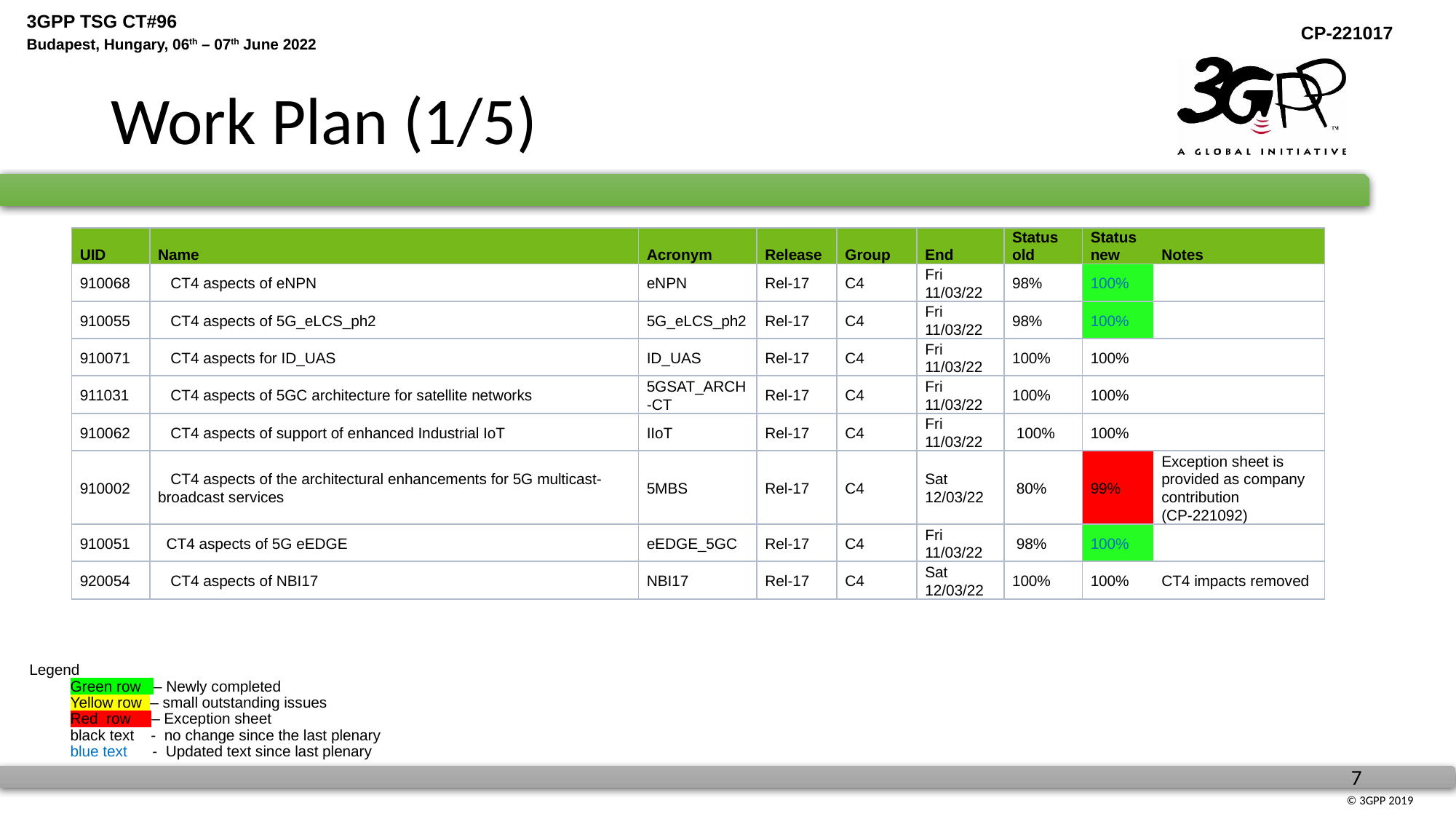

# Work Plan (1/5)
| UID | Name | Acronym | Release | Group | End | Status old | Status new | Notes |
| --- | --- | --- | --- | --- | --- | --- | --- | --- |
| 910068 | CT4 aspects of eNPN | eNPN | Rel-17 | C4 | Fri 11/03/22 | 98% | 100% |  |
| 910055 | CT4 aspects of 5G\_eLCS\_ph2 | 5G\_eLCS\_ph2 | Rel-17 | C4 | Fri 11/03/22 | 98% | 100% |  |
| 910071 | CT4 aspects for ID\_UAS | ID\_UAS | Rel-17 | C4 | Fri 11/03/22 | 100% | 100% |  |
| 911031 | CT4 aspects of 5GC architecture for satellite networks | 5GSAT\_ARCH-CT | Rel-17 | C4 | Fri 11/03/22 | 100% | 100% |  |
| 910062 | CT4 aspects of support of enhanced Industrial IoT | IIoT | Rel-17 | C4 | Fri 11/03/22 | 100% | 100% |  |
| 910002 | CT4 aspects of the architectural enhancements for 5G multicast-broadcast services | 5MBS | Rel-17 | C4 | Sat 12/03/22 | 80% | 99% | Exception sheet is provided as company contribution (CP-221092) |
| 910051 | CT4 aspects of 5G eEDGE | eEDGE\_5GC | Rel-17 | C4 | Fri 11/03/22 | 98% | 100% |  |
| 920054 | CT4 aspects of NBI17 | NBI17 | Rel-17 | C4 | Sat 12/03/22 | 100% | 100% | CT4 impacts removed |
Legend
Green row   – Newly completed
	Yellow row  – small outstanding issues
Red  row     – Exception sheet
	black text    -  no change since the last plenary
	blue text      -  Updated text since last plenary